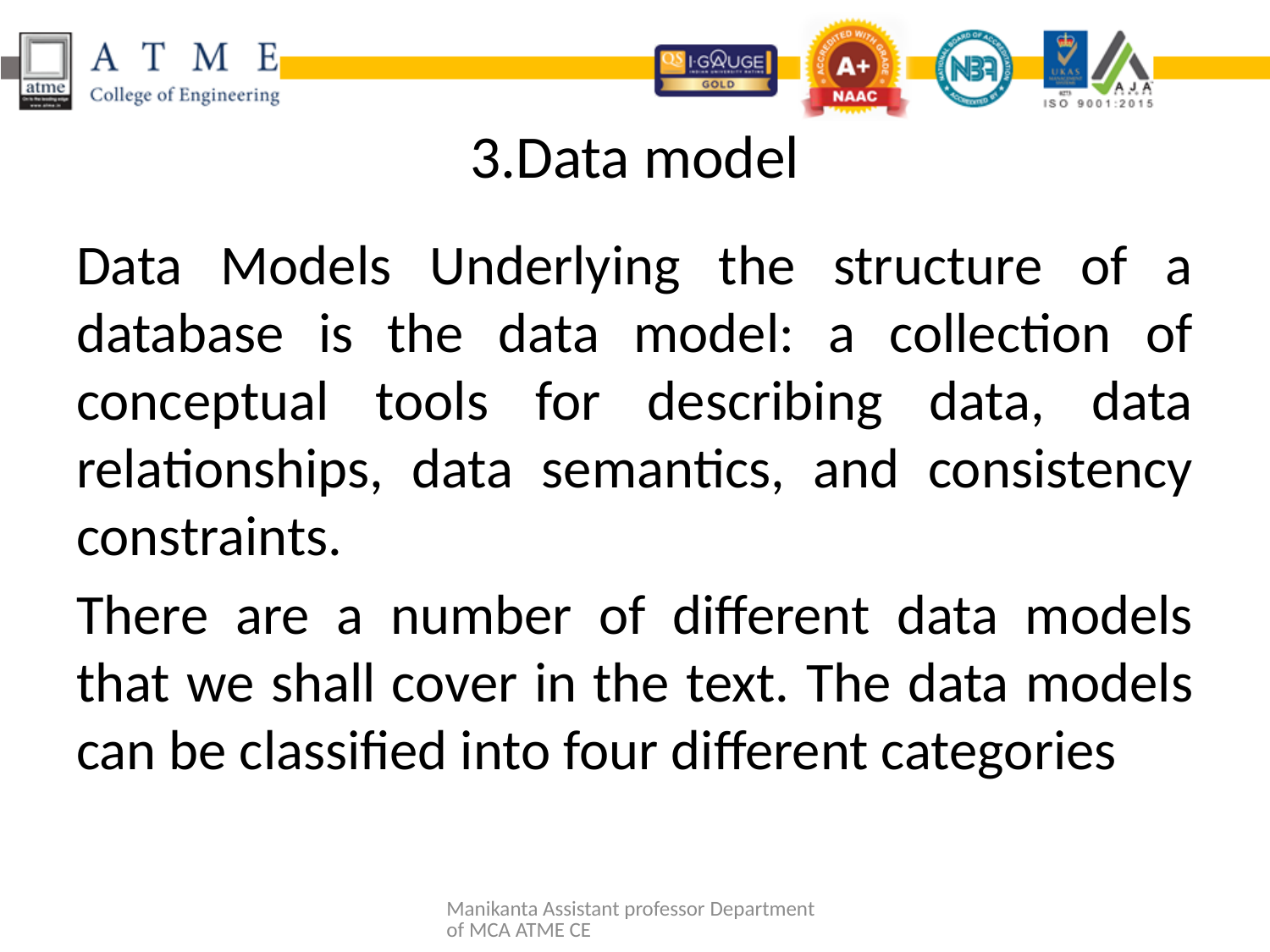

# 3.Data model
Data Models Underlying the structure of a database is the data model: a collection of conceptual tools for describing data, data relationships, data semantics, and consistency constraints.
There are a number of different data models that we shall cover in the text. The data models can be classified into four different categories

Manikanta Assistant professor Department of MCA ATME CE